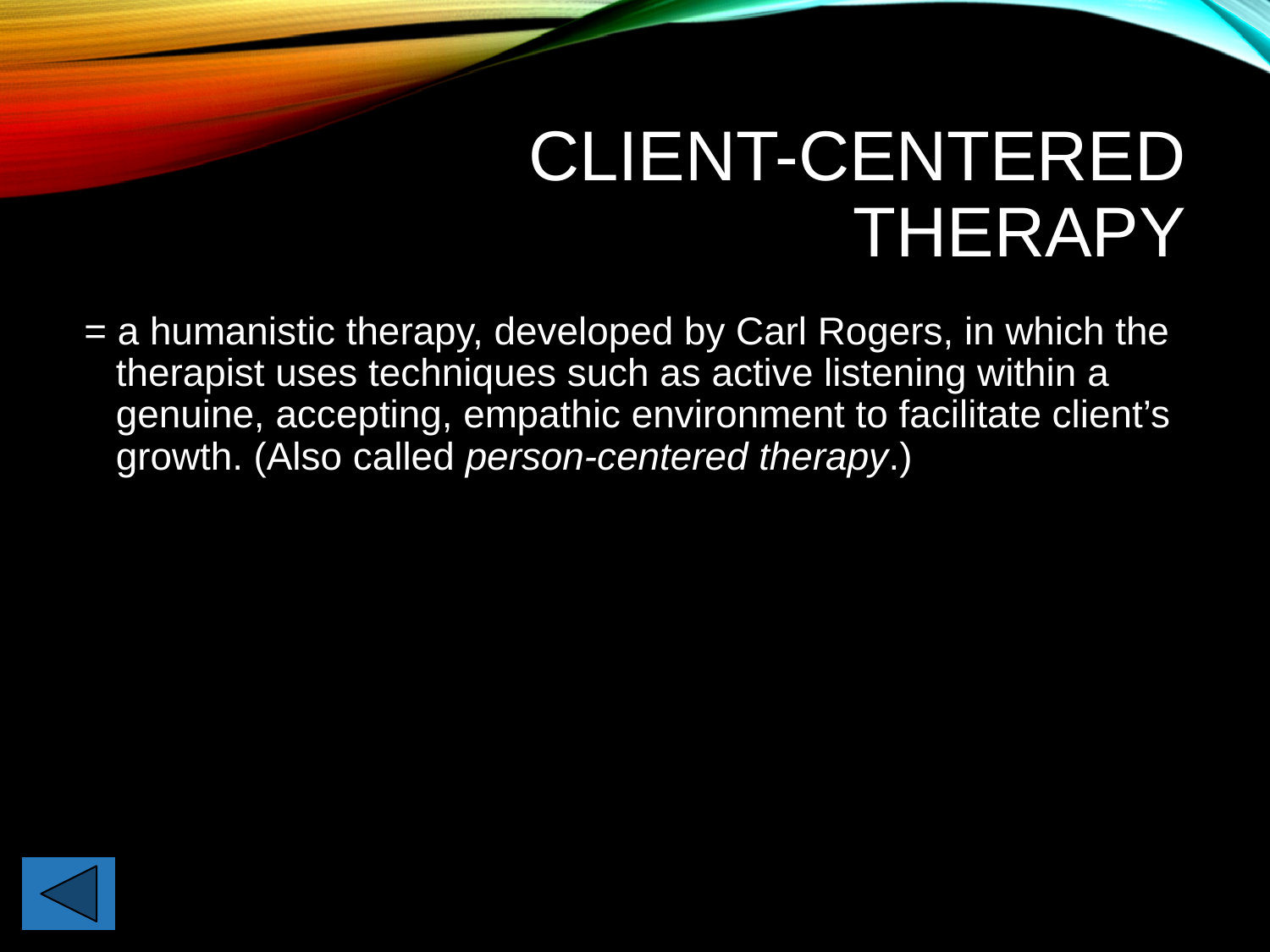

# Client-Centered Therapy
= a humanistic therapy, developed by Carl Rogers, in which the therapist uses techniques such as active listening within a genuine, accepting, empathic environment to facilitate client’s growth. (Also called person-centered therapy.)